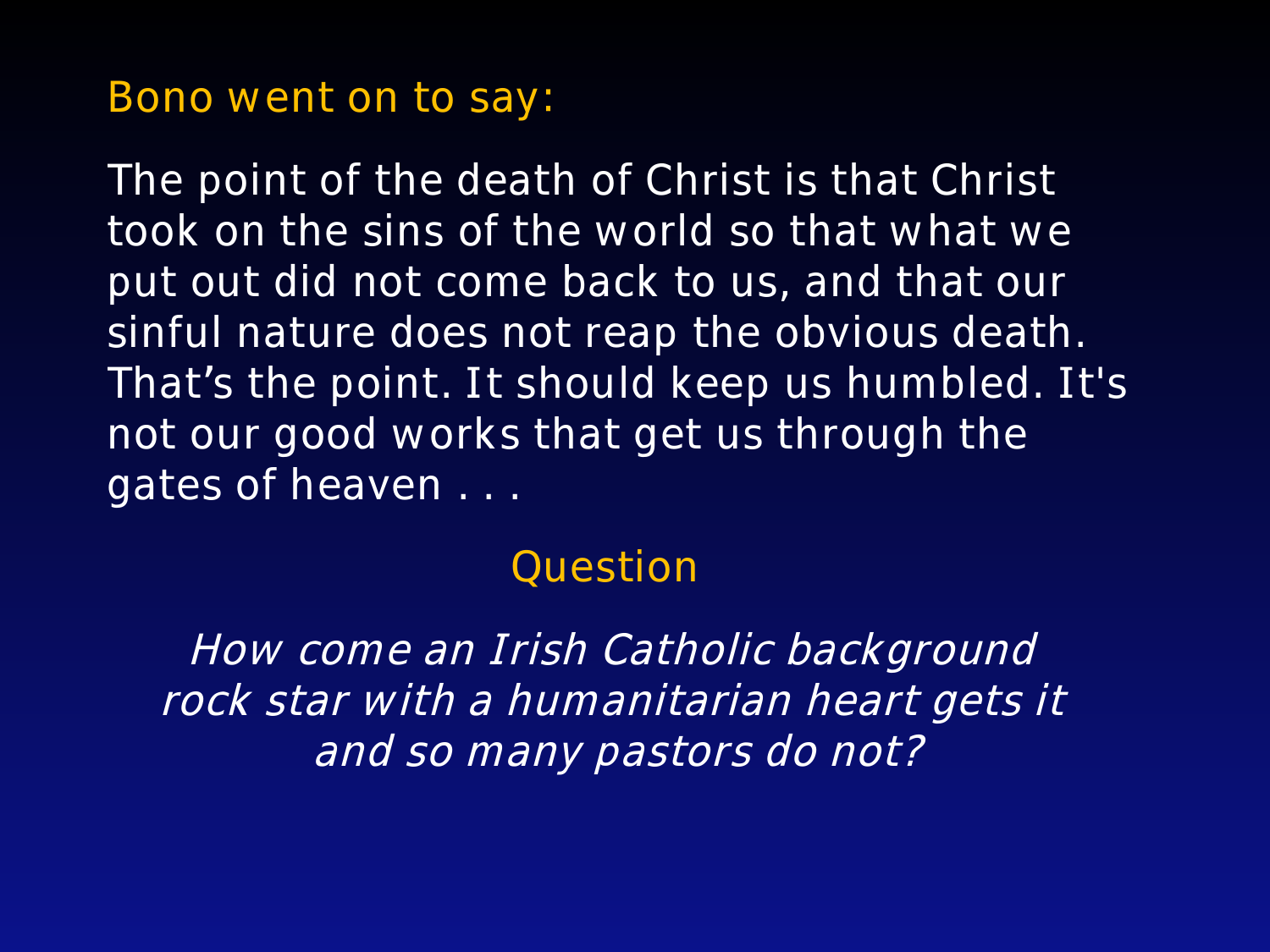

Bono went on to say:
The point of the death of Christ is that Christ took on the sins of the world so that what we put out did not come back to us, and that our sinful nature does not reap the obvious death. That’s the point. It should keep us humbled. It's not our good works that get us through the gates of heaven . . .
Question
How come an Irish Catholic background
rock star with a humanitarian heart gets it
and so many pastors do not?